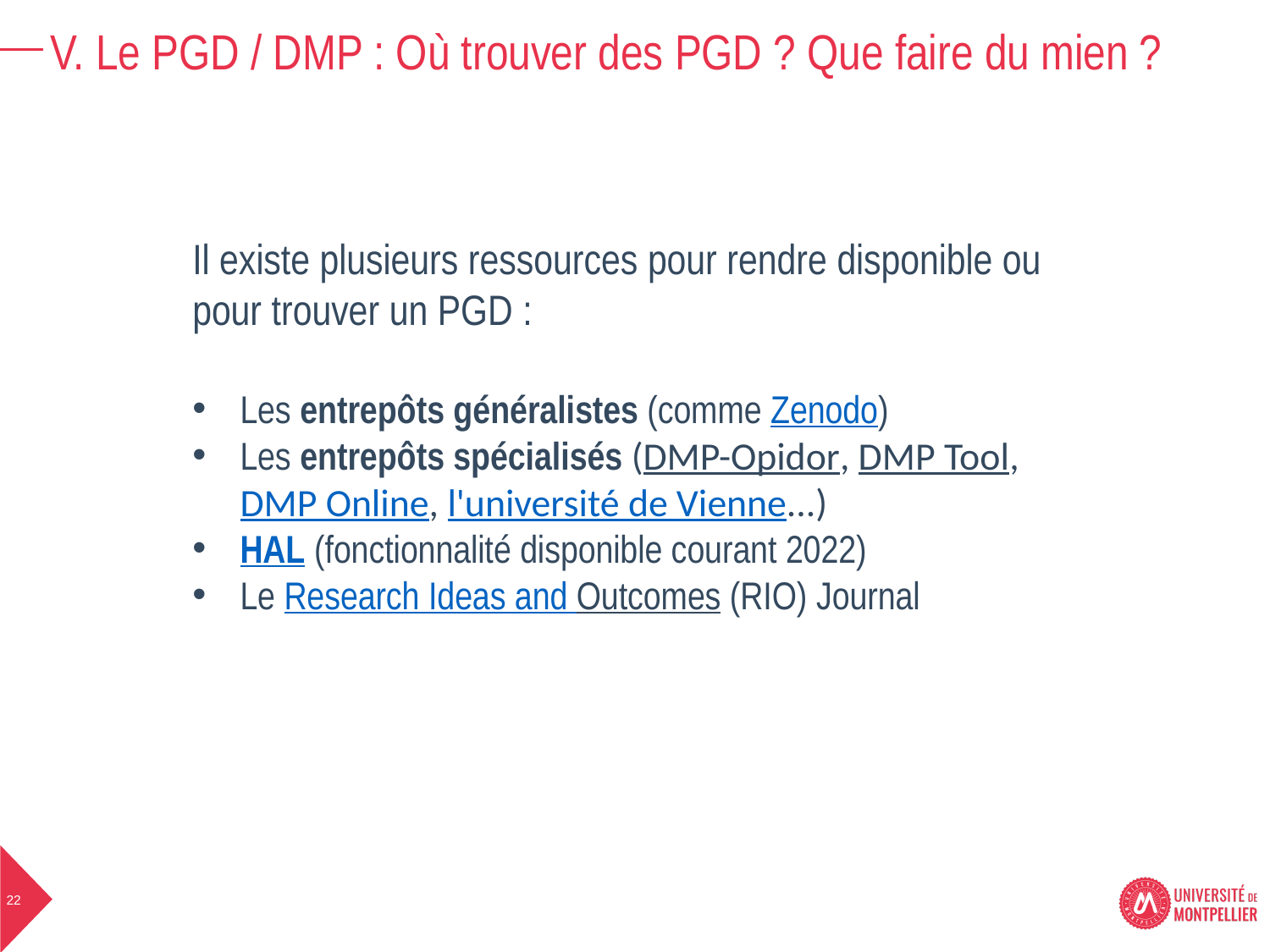

V. Le PGD / DMP : Où trouver des PGD ? Que faire du mien ?
Il existe plusieurs ressources pour rendre disponible ou pour trouver un PGD :

Les entrepôts généralistes (comme Zenodo)
Les entrepôts spécialisés (DMP-Opidor, DMP Tool, DMP Online, l'université de Vienne...)
HAL (fonctionnalité disponible courant 2022)
Le Research Ideas and Outcomes (RIO) Journal

22